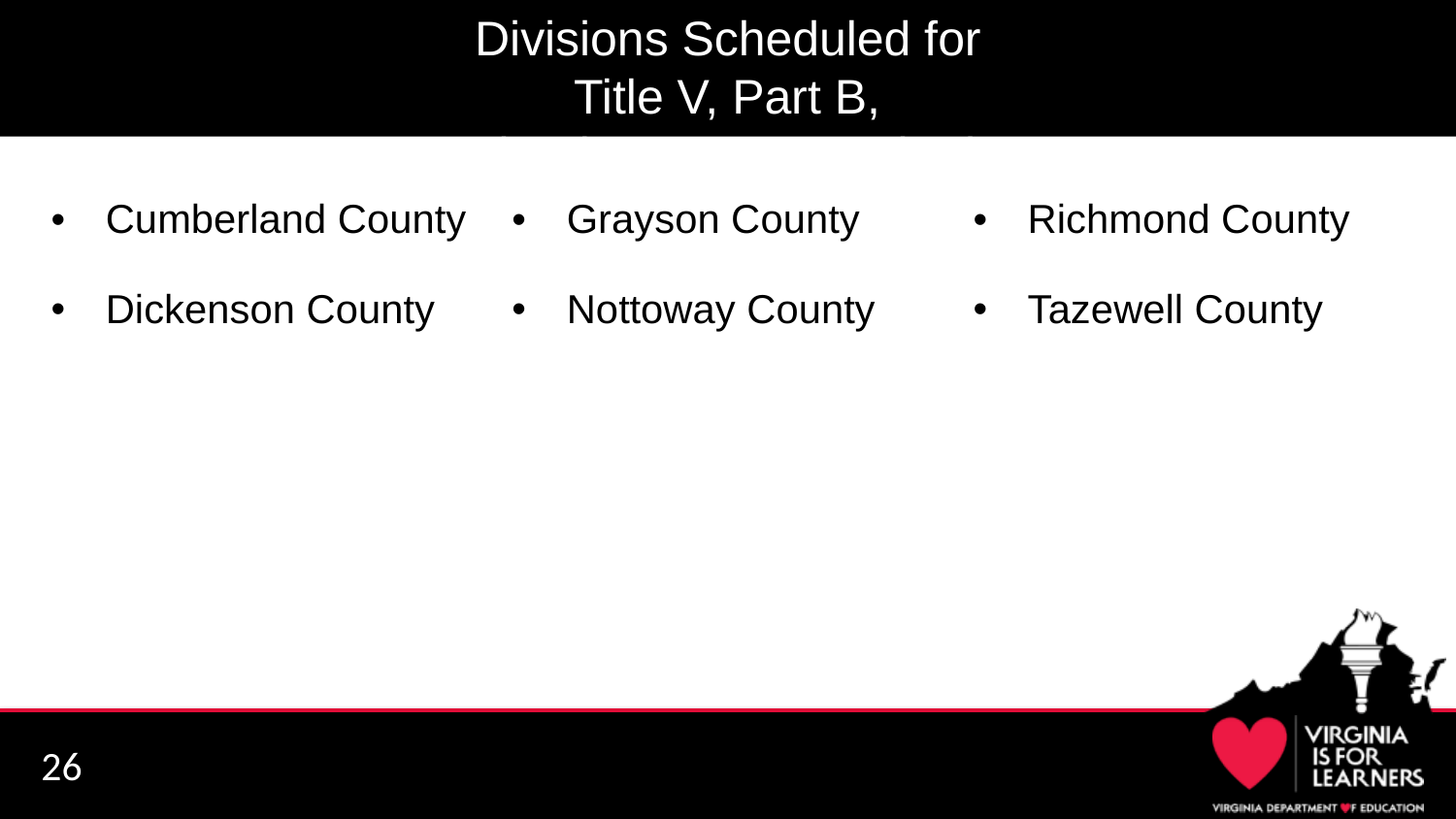

# Divisions Scheduled for Title V, Part B, Federal Program Monitoring 2018-2019
| Cumberland County Dickenson County | Grayson County Nottoway County | Richmond County Tazewell County |
| --- | --- | --- |